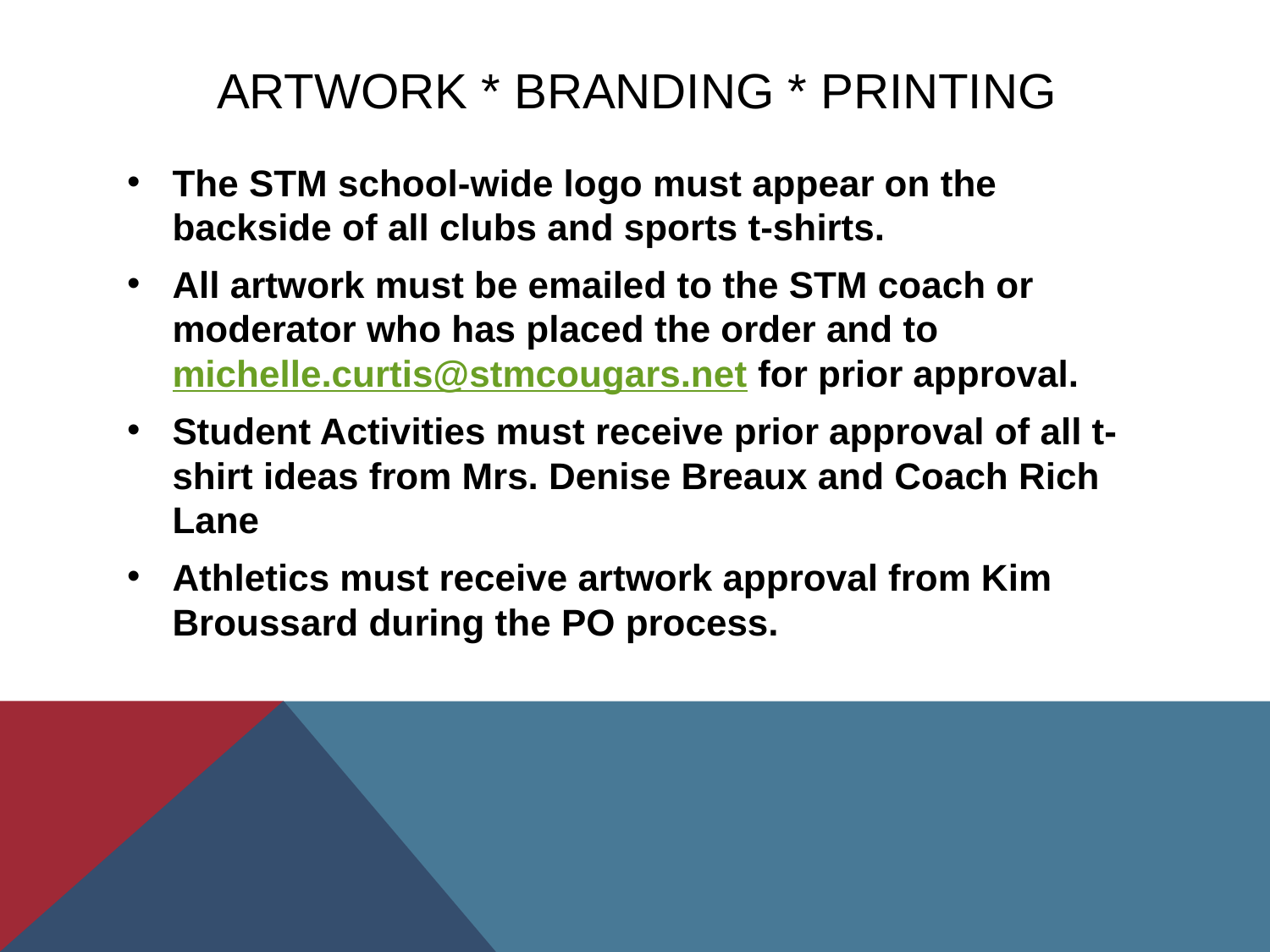

# Artwork * Branding * Printing
The STM school-wide logo must appear on the backside of all clubs and sports t-shirts.
All artwork must be emailed to the STM coach or moderator who has placed the order and to michelle.curtis@stmcougars.net for prior approval.
Student Activities must receive prior approval of all t-shirt ideas from Mrs. Denise Breaux and Coach Rich Lane
Athletics must receive artwork approval from Kim Broussard during the PO process.